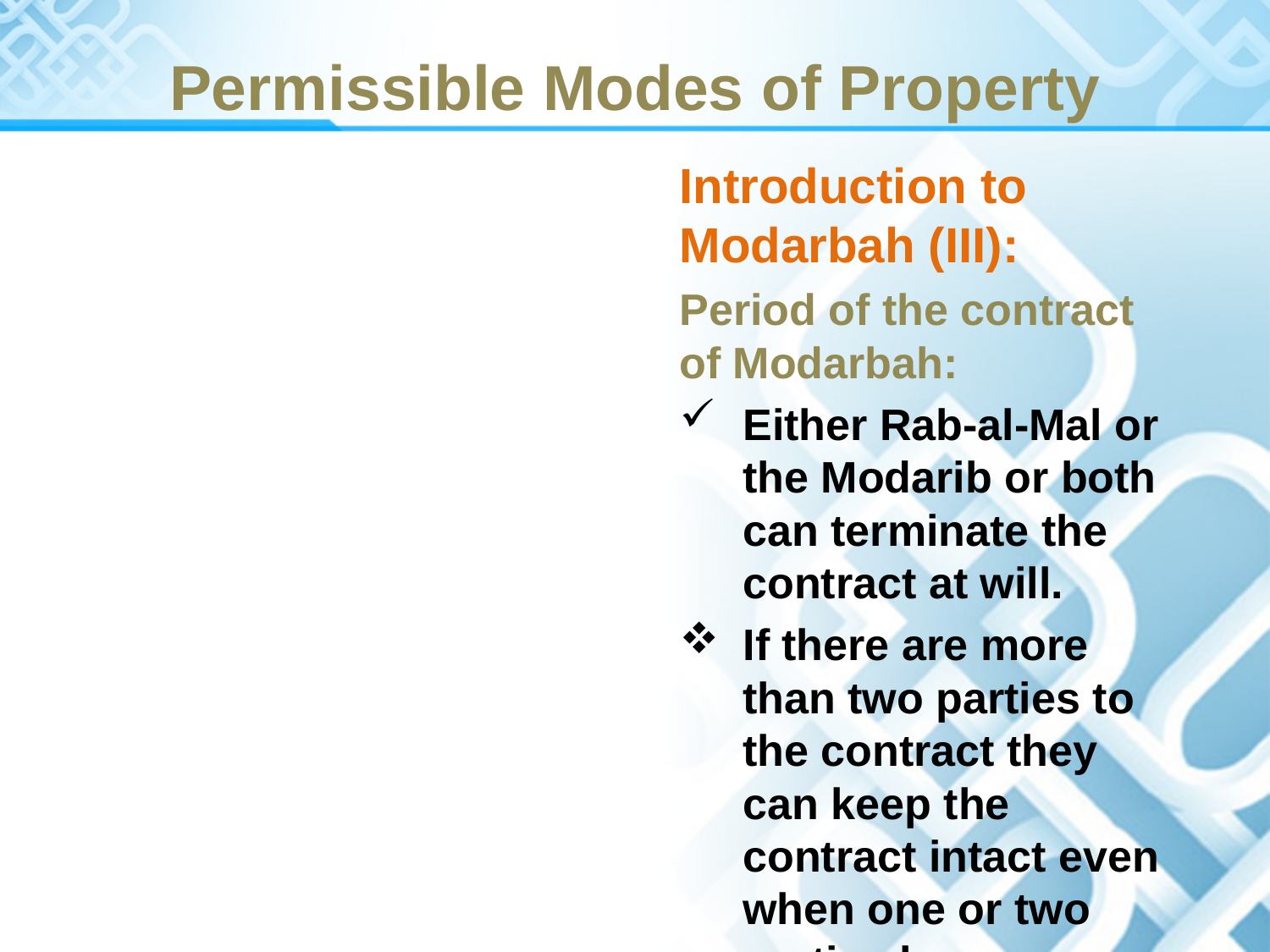

Permissible Modes of Property
Introduction to Modarbah (III):
Period of the contract  of Modarbah:
Either Rab-al-Mal or the Modarib or both can terminate the contract at will.
If there are more than two parties to the contract they can keep the contract intact even when one or two parties have repudiated it.